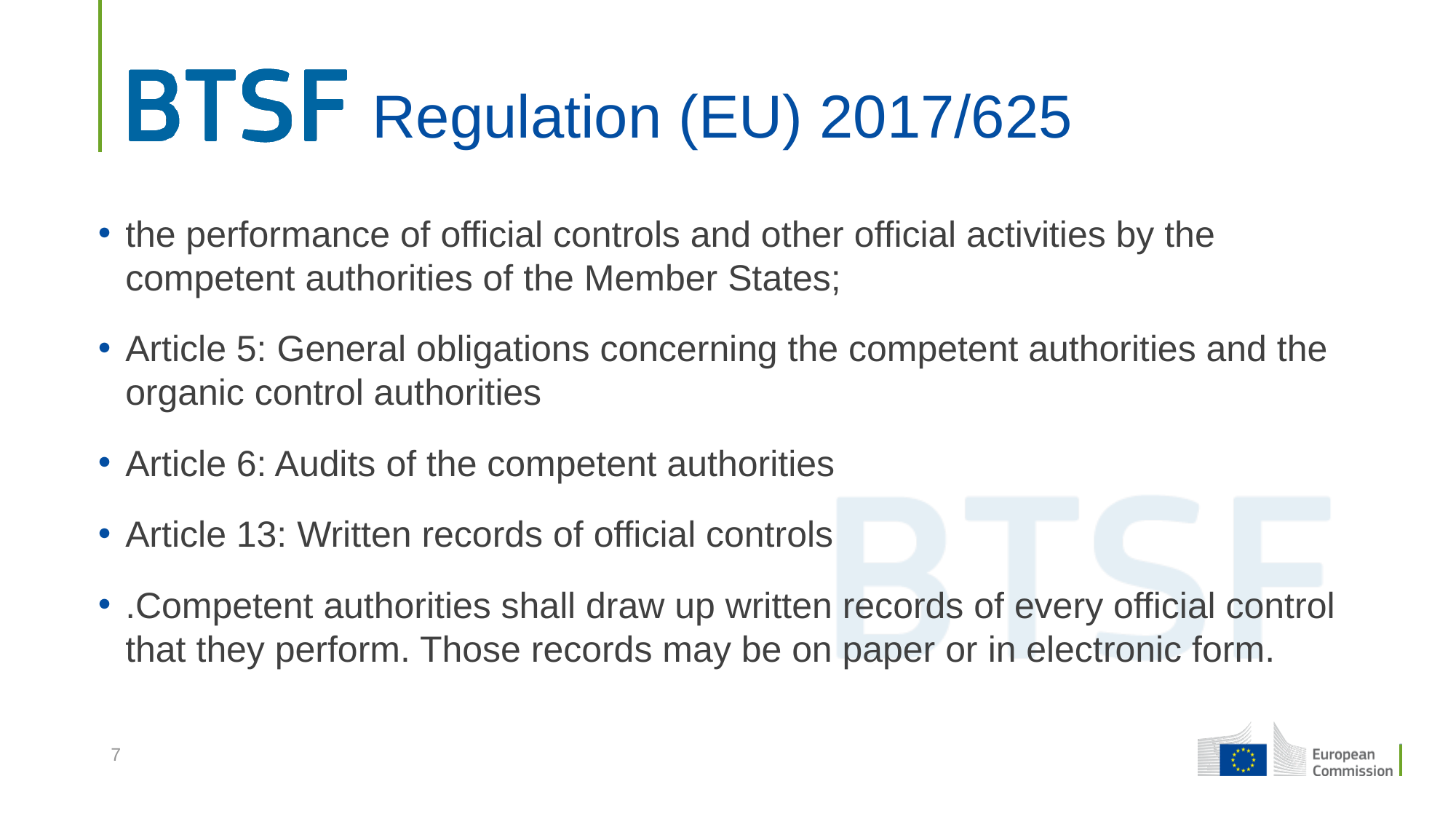

# Regulation (EU) 2017/625
the performance of official controls and other official activities by the competent authorities of the Member States;
Article 5: General obligations concerning the competent authorities and the organic control authorities
Article 6: Audits of the competent authorities
Article 13: Written records of official controls
.Competent authorities shall draw up written records of every official control that they perform. Those records may be on paper or in electronic form.
7